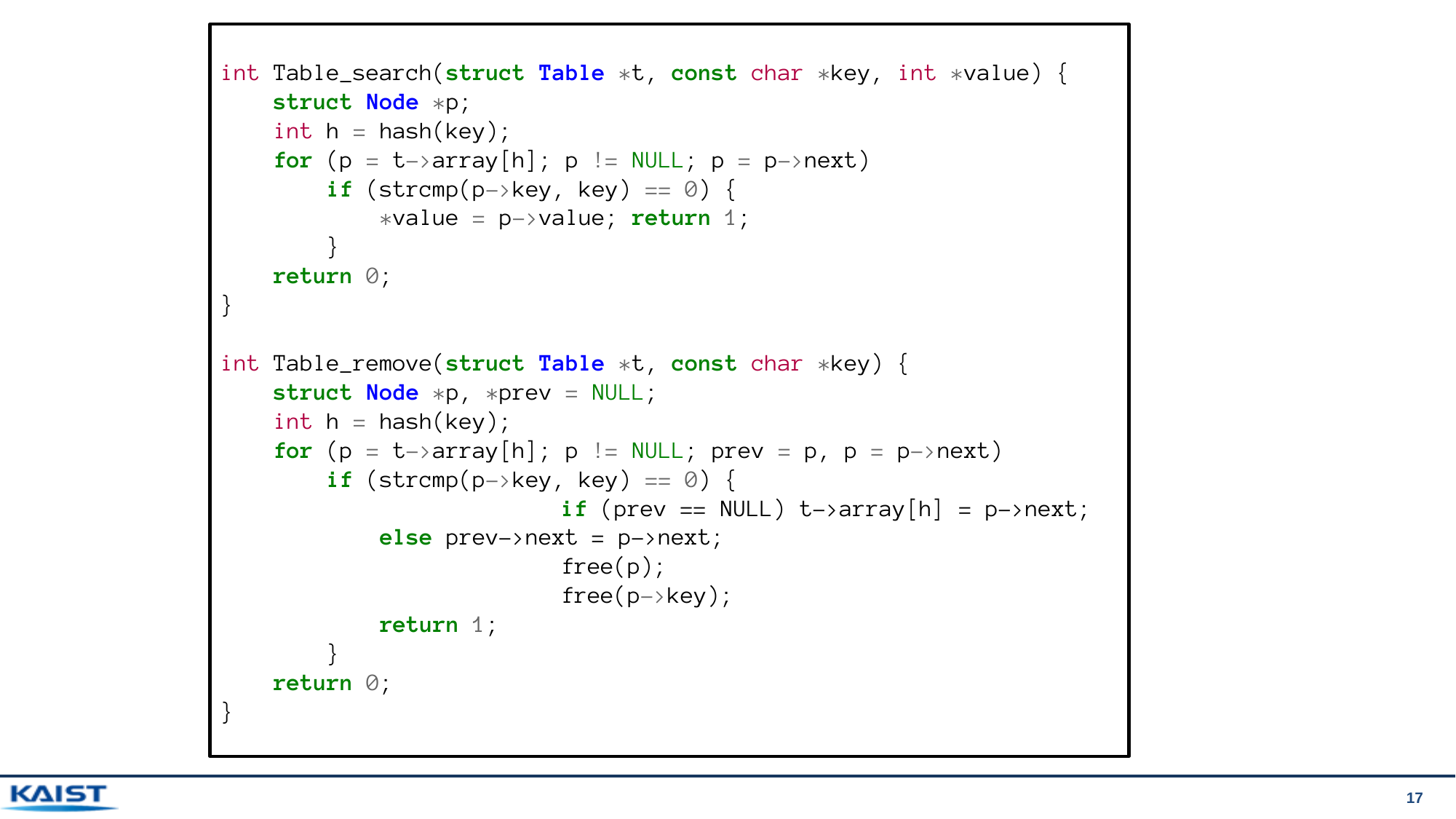

int Table_search(struct Table *t, const char *key, int *value) {
    struct Node *p;
    int h = hash(key);
    for (p = t->array[h]; p != NULL; p = p->next)
        if (strcmp(p->key, key) == 0) {
            *value = p->value; return 1;
        }
    return 0;
}

int Table_remove(struct Table *t, const char *key) {
    struct Node *p, *prev = NULL;
    int h = hash(key);
    for (p = t->array[h]; p != NULL; prev = p, p = p->next)
        if (strcmp(p->key, key) == 0) {
			 if (prev == NULL) t->array[h] = p->next;
            else prev->next = p->next;
			 free(p);
			 free(p->key);
            return 1;
        }
    return 0;
}